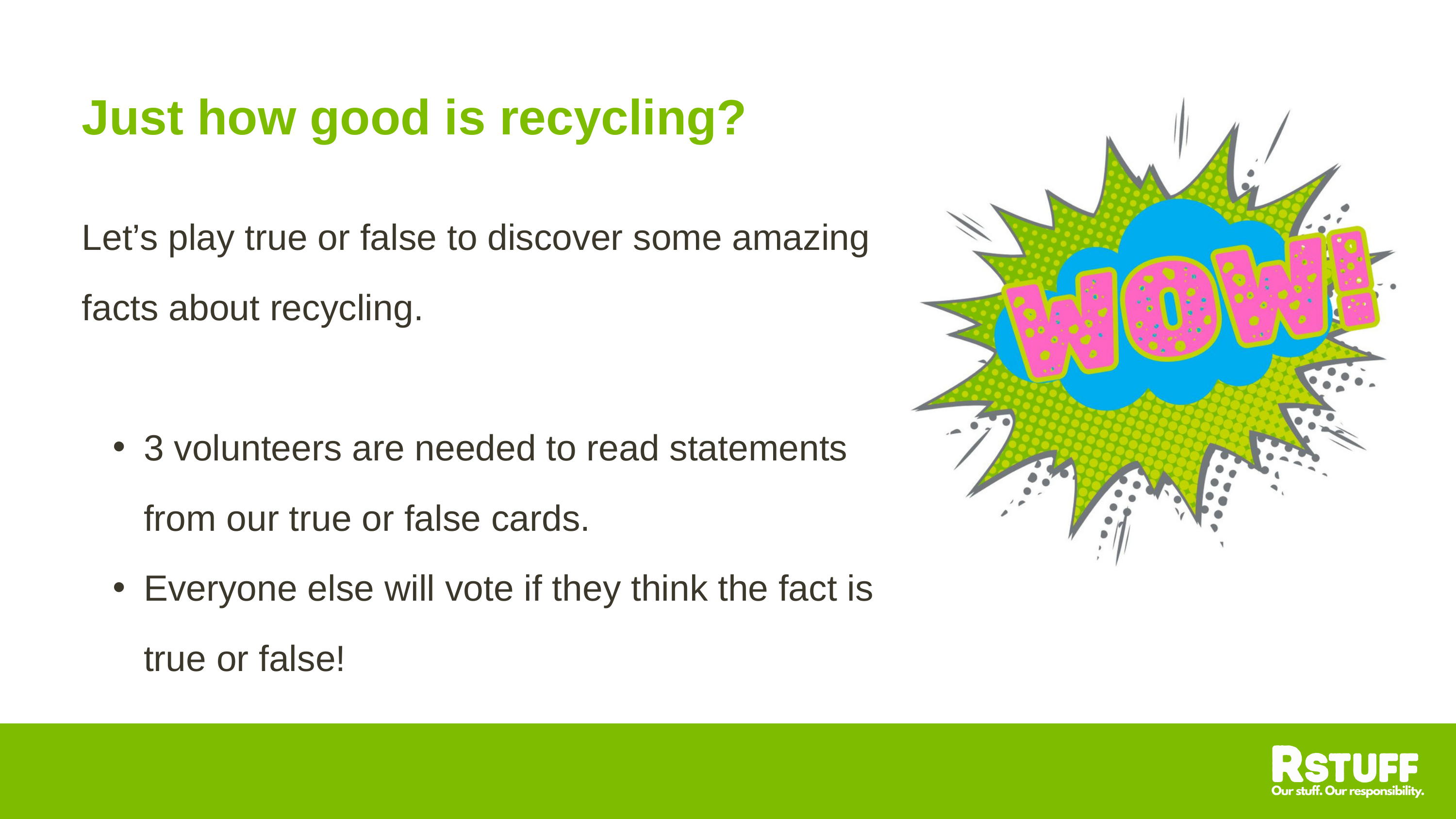

Just how good is recycling?
Let’s play true or false to discover some amazing facts about recycling.

3 volunteers are needed to read statements from our true or false cards.
Everyone else will vote if they think the fact is true or false!